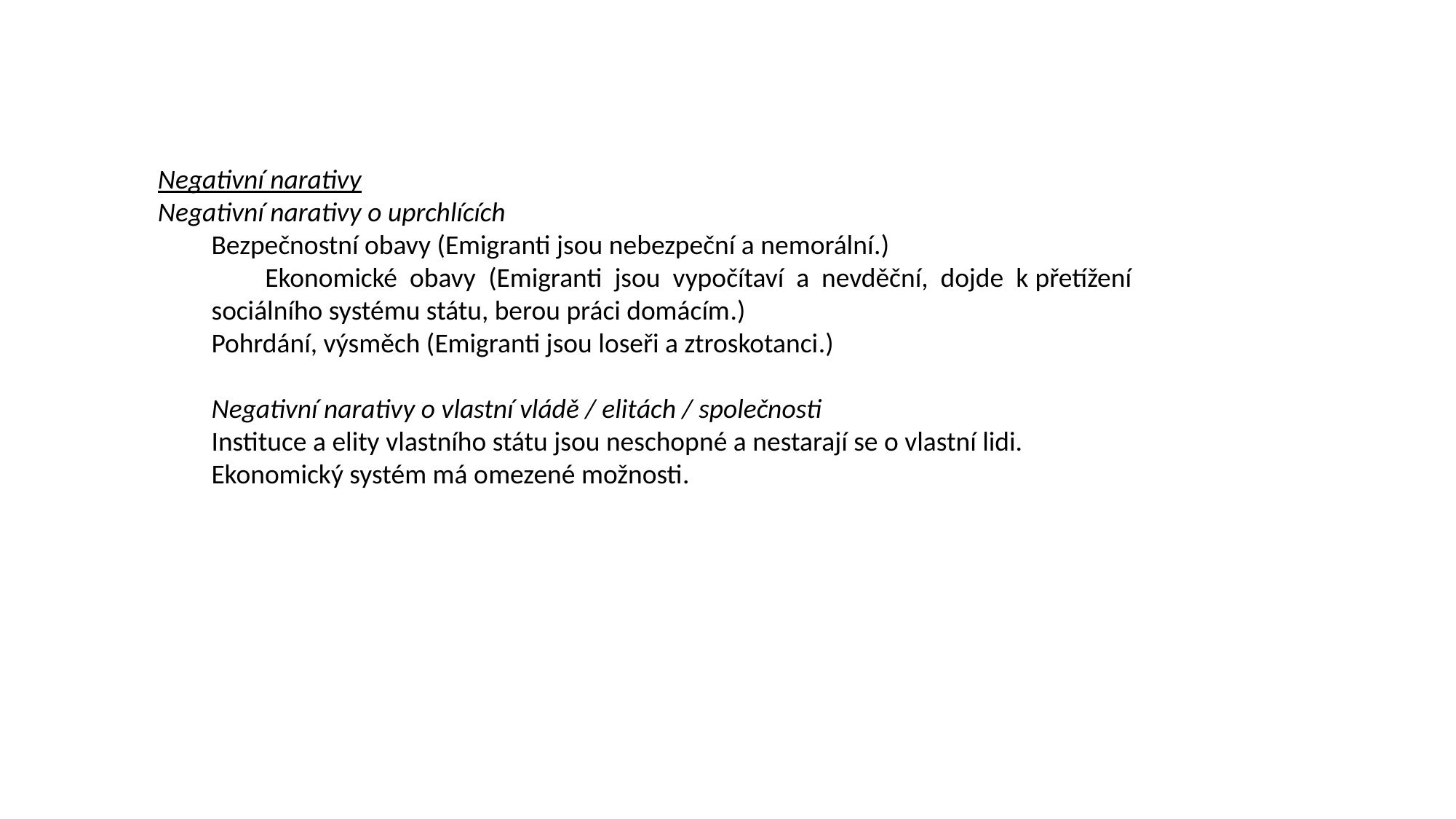

Negativní narativy
Negativní narativy o uprchlících
Bezpečnostní obavy (Emigranti jsou nebezpeční a nemorální.)
Ekonomické obavy (Emigranti jsou vypočítaví a nevděční, dojde k přetížení sociálního systému státu, berou práci domácím.)
Pohrdání, výsměch (Emigranti jsou loseři a ztroskotanci.)

Negativní narativy o vlastní vládě / elitách / společnosti
Instituce a elity vlastního státu jsou neschopné a nestarají se o vlastní lidi.
Ekonomický systém má omezené možnosti.